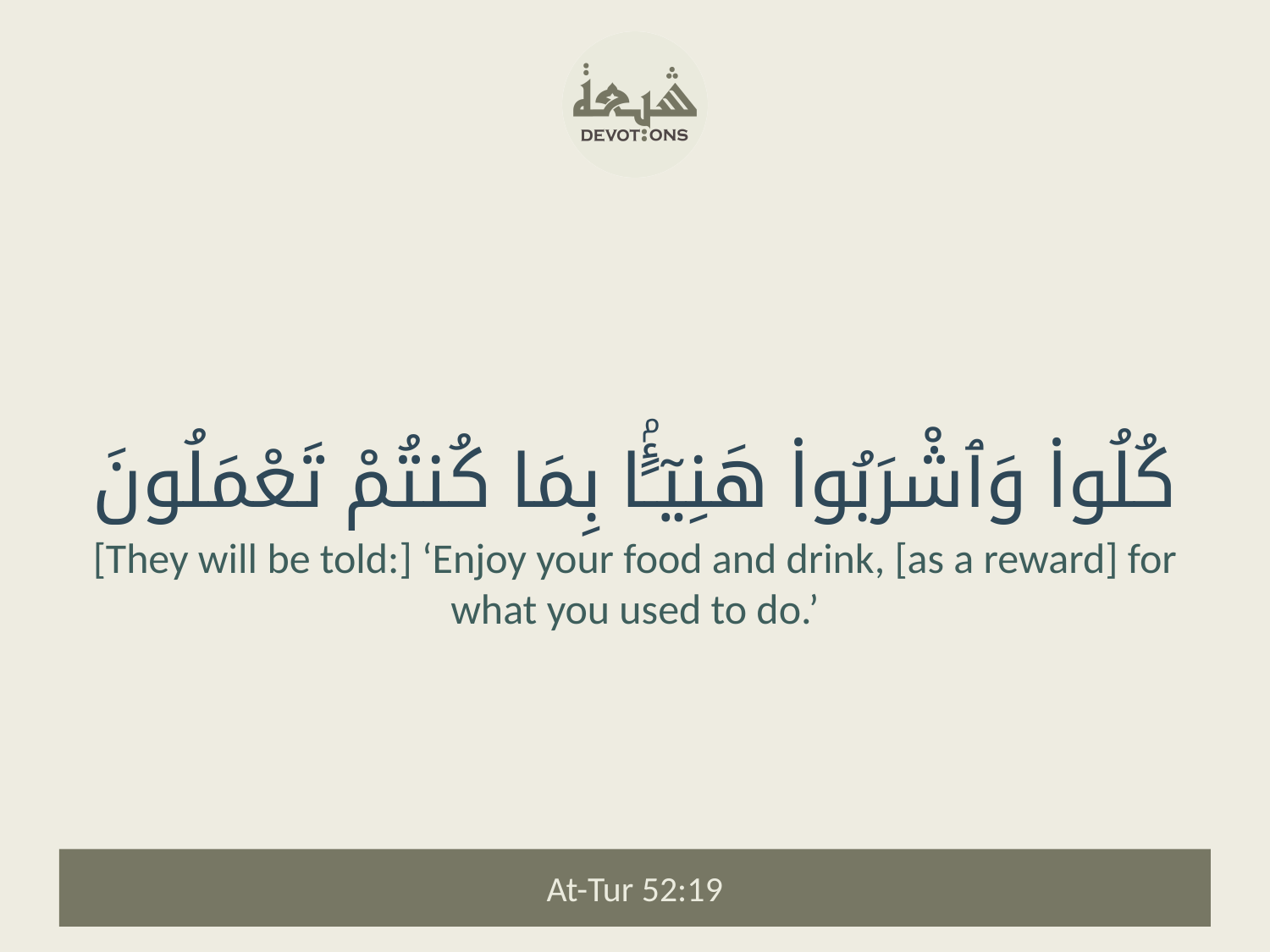

كُلُوا۟ وَٱشْرَبُوا۟ هَنِيٓـًٔۢا بِمَا كُنتُمْ تَعْمَلُونَ
[They will be told:] ‘Enjoy your food and drink, [as a reward] for what you used to do.’
At-Tur 52:19